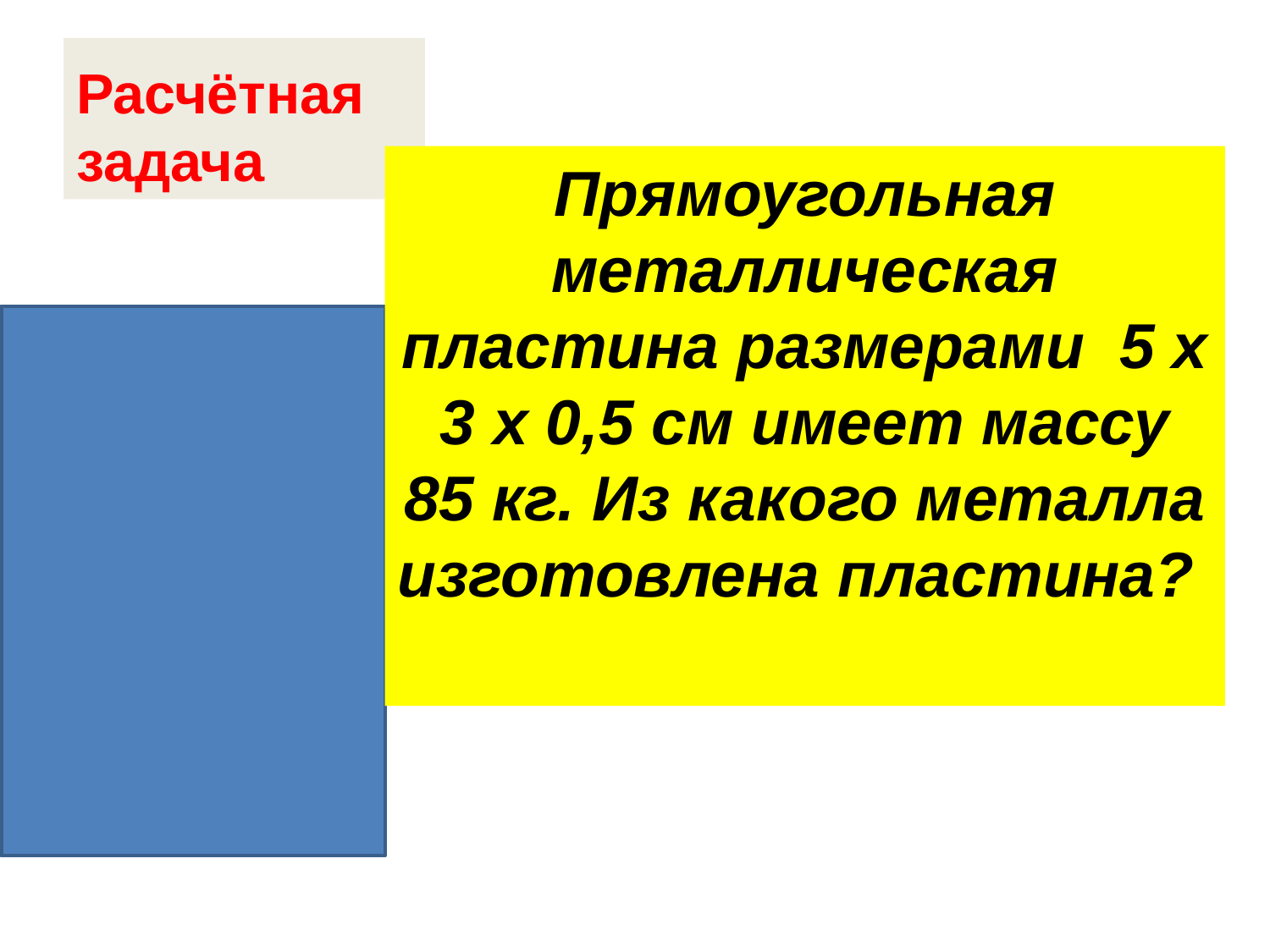

# Расчётная задача
Прямоугольная металлическая пластина размерами  5 х 3 х 0,5 см имеет массу 85 кг. Из какого металла изготовлена пластина?